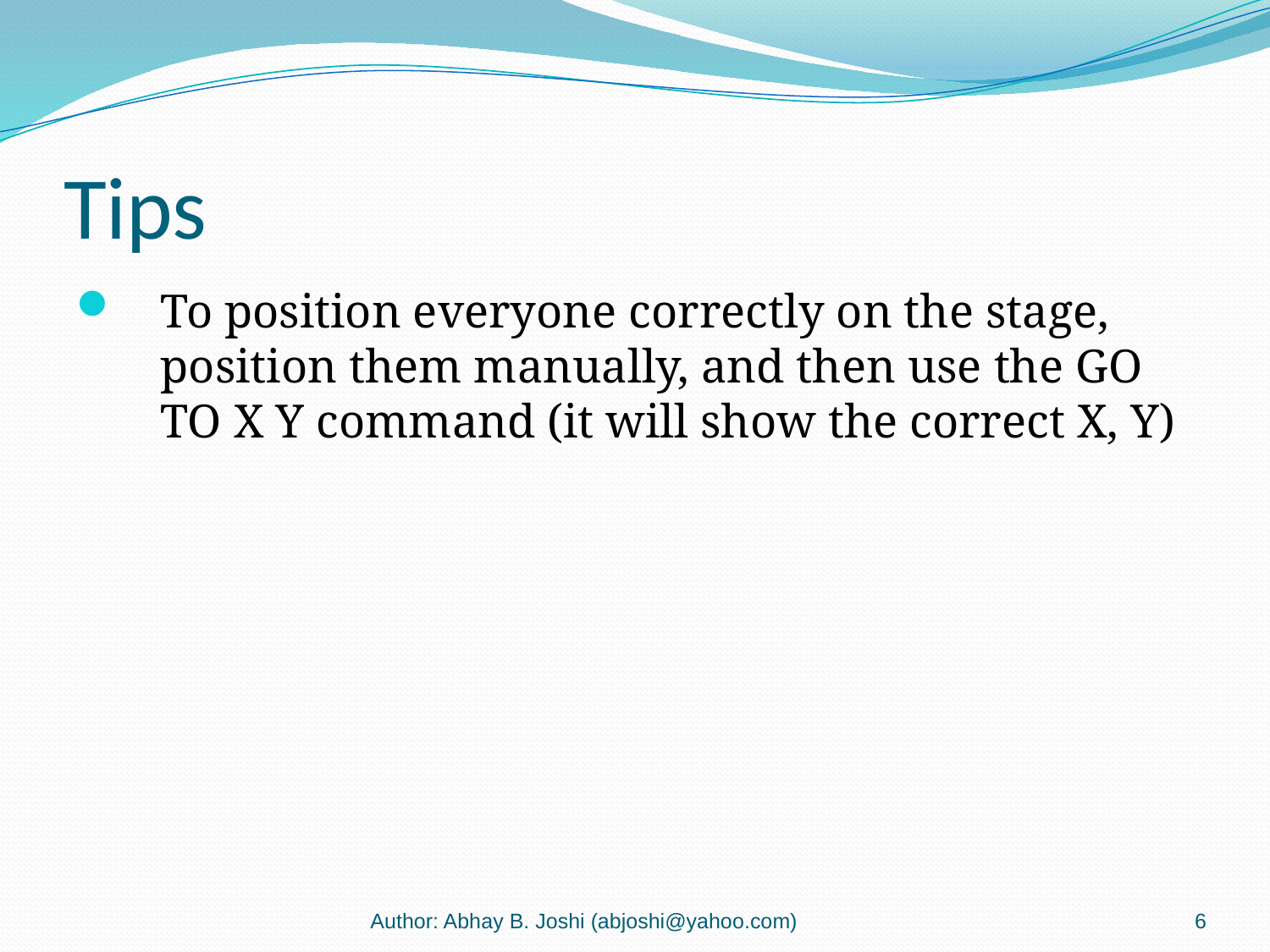

# Tips

To position everyone correctly on the stage, position them manually, and then use the GO TO X Y command (it will show the correct X, Y)
Author: Abhay B. Joshi (abjoshi@yahoo.com)
6